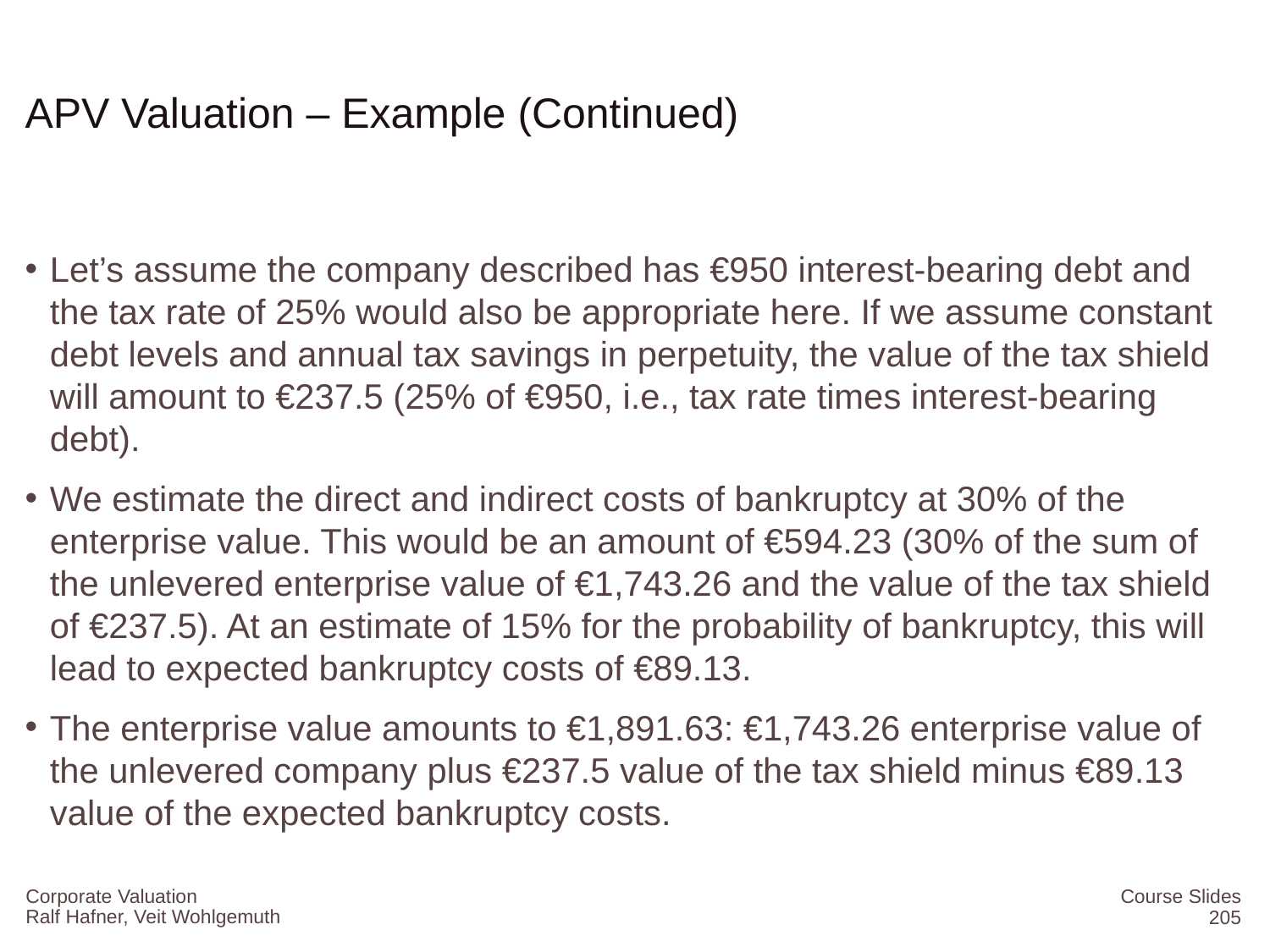

# APV Valuation – Example (Continued)
Let’s assume the company described has €950 interest-bearing debt and the tax rate of 25% would also be appropriate here. If we assume constant debt levels and annual tax savings in perpetuity, the value of the tax shield will amount to €237.5 (25% of €950, i.e., tax rate times interest-bearing debt).
We estimate the direct and indirect costs of bankruptcy at 30% of the enterprise value. This would be an amount of €594.23 (30% of the sum of the unlevered enterprise value of €1,743.26 and the value of the tax shield of €237.5). At an estimate of 15% for the probability of bankruptcy, this will lead to expected bankruptcy costs of €89.13.
The enterprise value amounts to €1,891.63: €1,743.26 enterprise value of the unlevered company plus €237.5 value of the tax shield minus €89.13 value of the expected bankruptcy costs.

Corporate Valuation
Course Slides
205